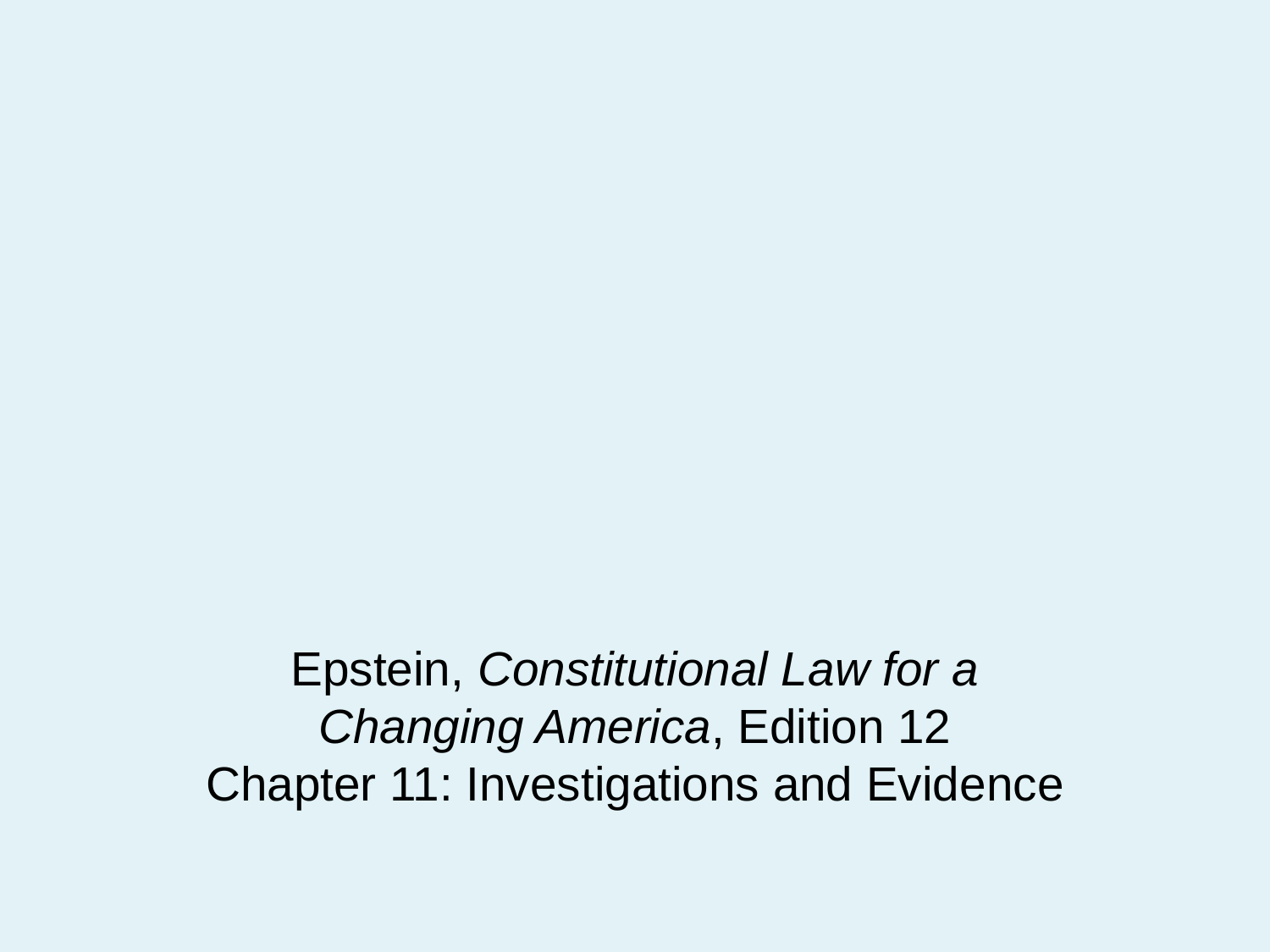

# Epstein, Constitutional Law for a Changing America, Edition 12 Chapter 11: Investigations and Evidence